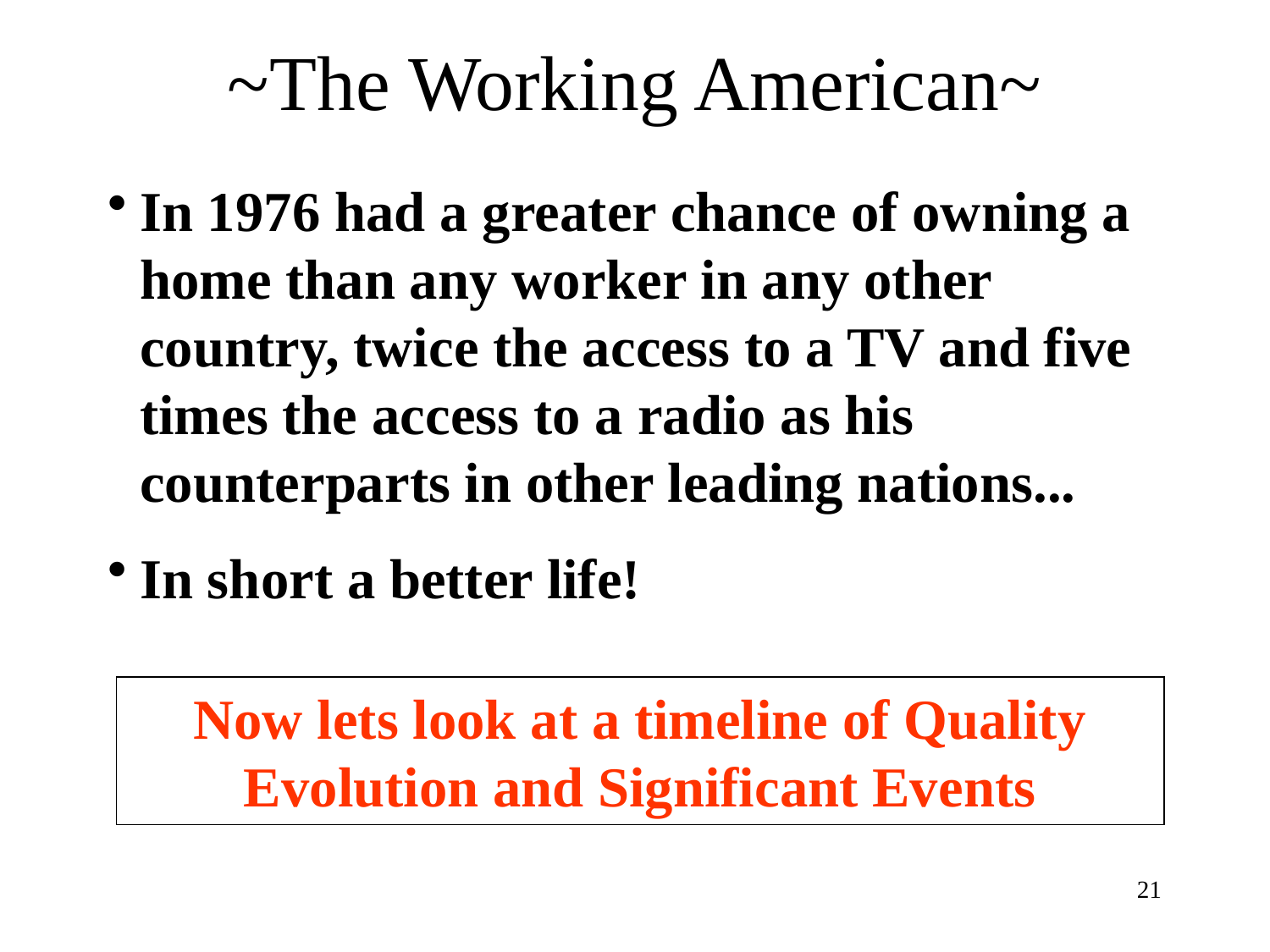

# ~The Working American~

In 1976 had a greater chance of owning a home than any worker in any other country, twice the access to a TV and five times the access to a radio as his counterparts in other leading nations...
In short a better life!
Now lets look at a timeline of Quality Evolution and Significant Events
21